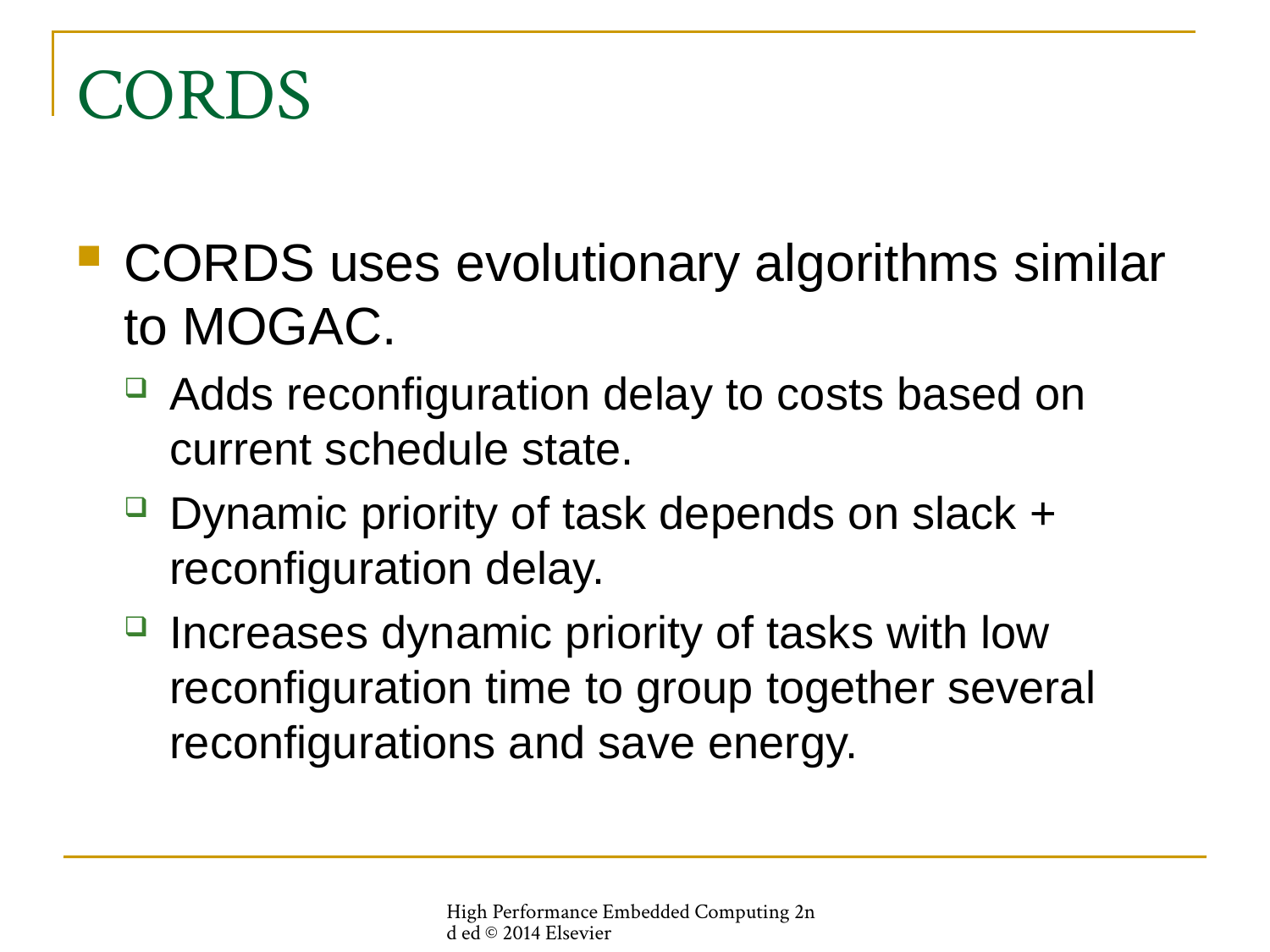

# CORDS
CORDS uses evolutionary algorithms similar to MOGAC.
Adds reconfiguration delay to costs based on current schedule state.
Dynamic priority of task depends on slack + reconfiguration delay.
Increases dynamic priority of tasks with low reconfiguration time to group together several reconfigurations and save energy.
High Performance Embedded Computing 2nd ed © 2014 Elsevier